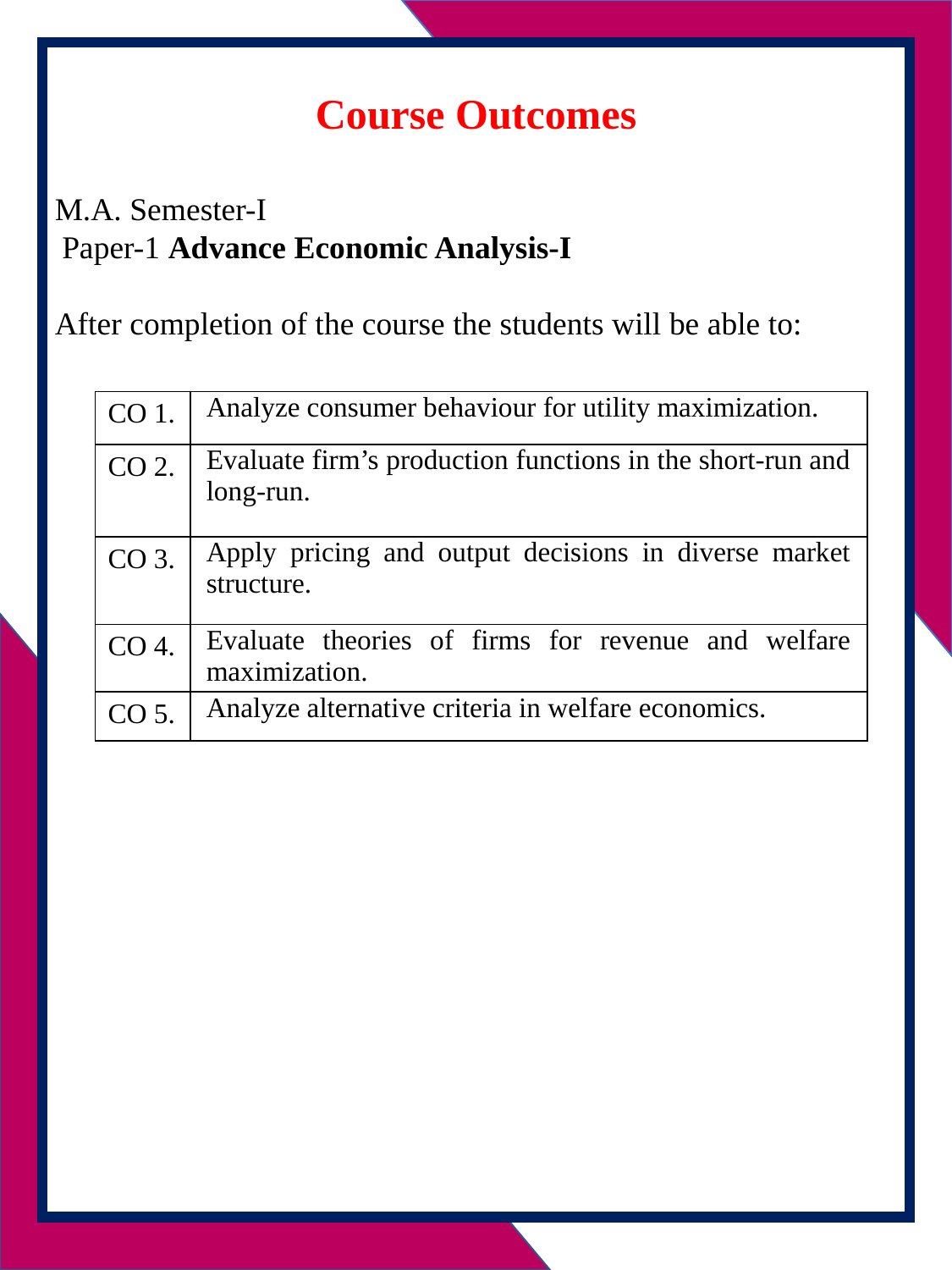

Course Outcomes

M.A. Semester-I
 Paper-1 Advance Economic Analysis-I

After completion of the course the students will be able to:

| CO 1. | Analyze consumer behaviour for utility maximization. |
| --- | --- |
| CO 2. | Evaluate firm’s production functions in the short-run and long-run. |
| CO 3. | Apply pricing and output decisions in diverse market structure. |
| CO 4. | Evaluate theories of firms for revenue and welfare maximization. |
| CO 5. | Analyze alternative criteria in welfare economics. |